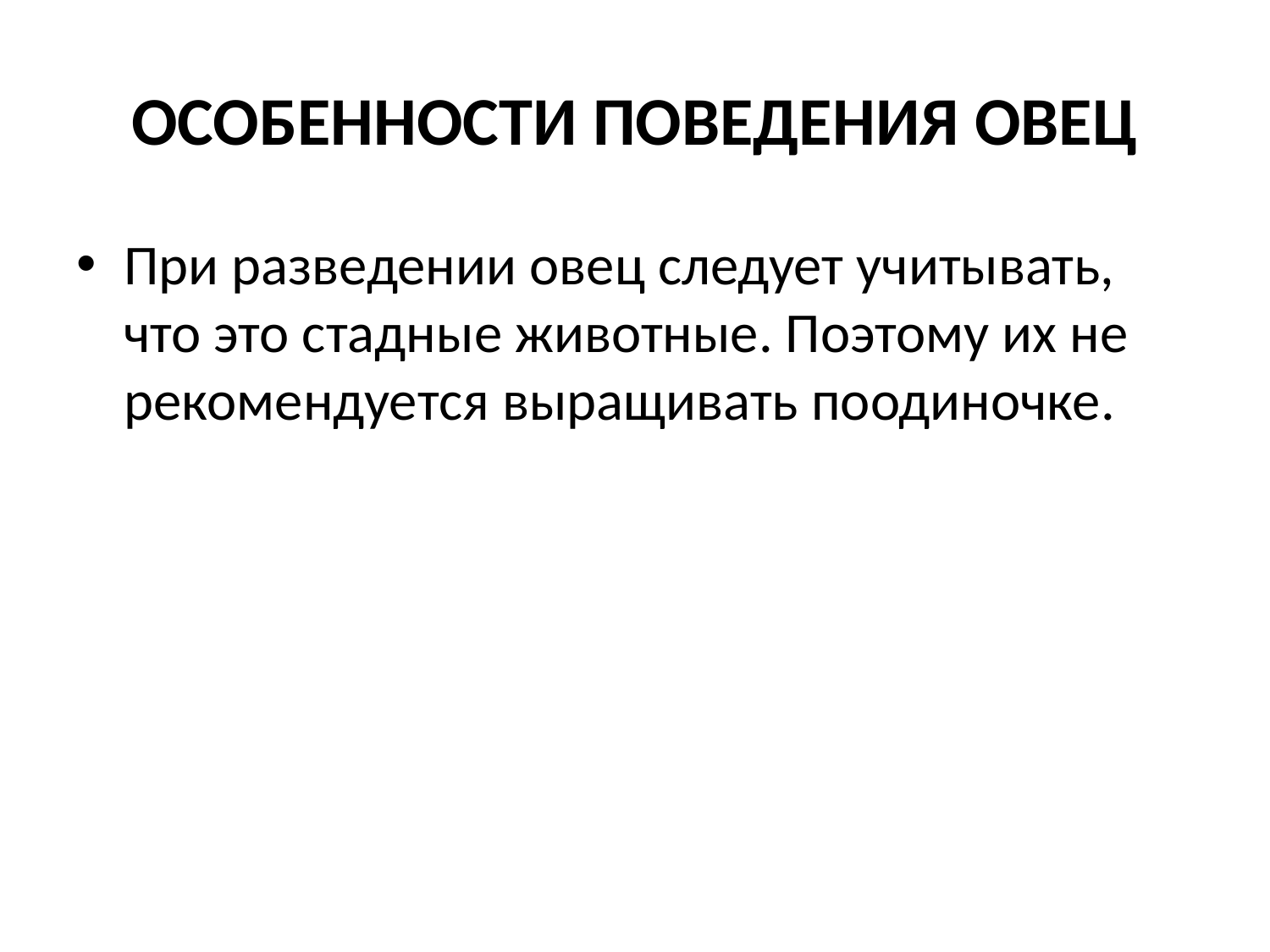

# ОСОБЕННОСТИ ПОВЕДЕНИЯ ОВЕЦ
При разведении овец следует учитывать, что это стадные животные. Поэтому их не рекомендуется выращивать поодиночке.